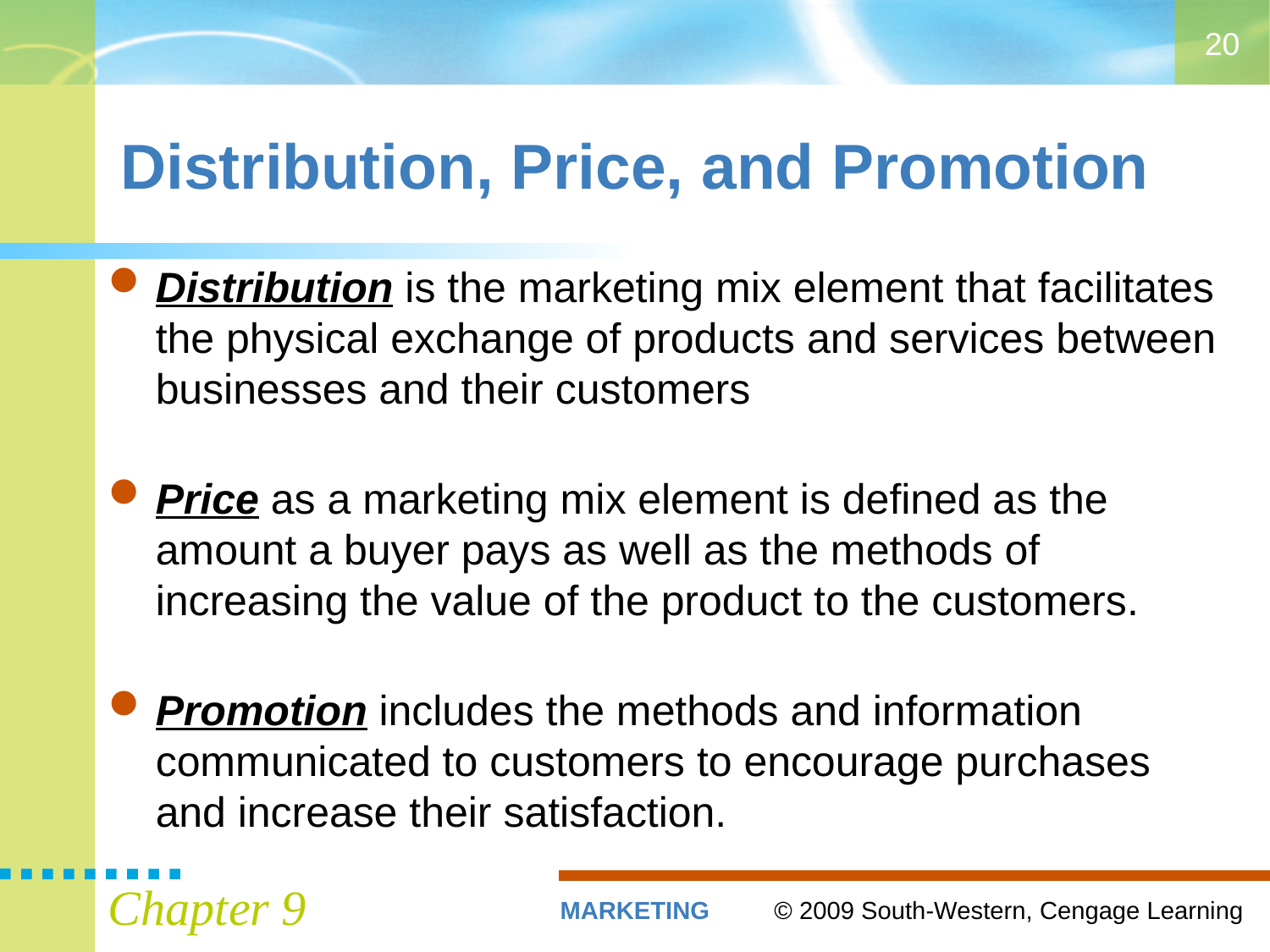

20
# Distribution, Price, and Promotion
Distribution is the marketing mix element that facilitates the physical exchange of products and services between businesses and their customers
Price as a marketing mix element is defined as the amount a buyer pays as well as the methods of increasing the value of the product to the customers.
Promotion includes the methods and information communicated to customers to encourage purchases and increase their satisfaction.
Chapter 9